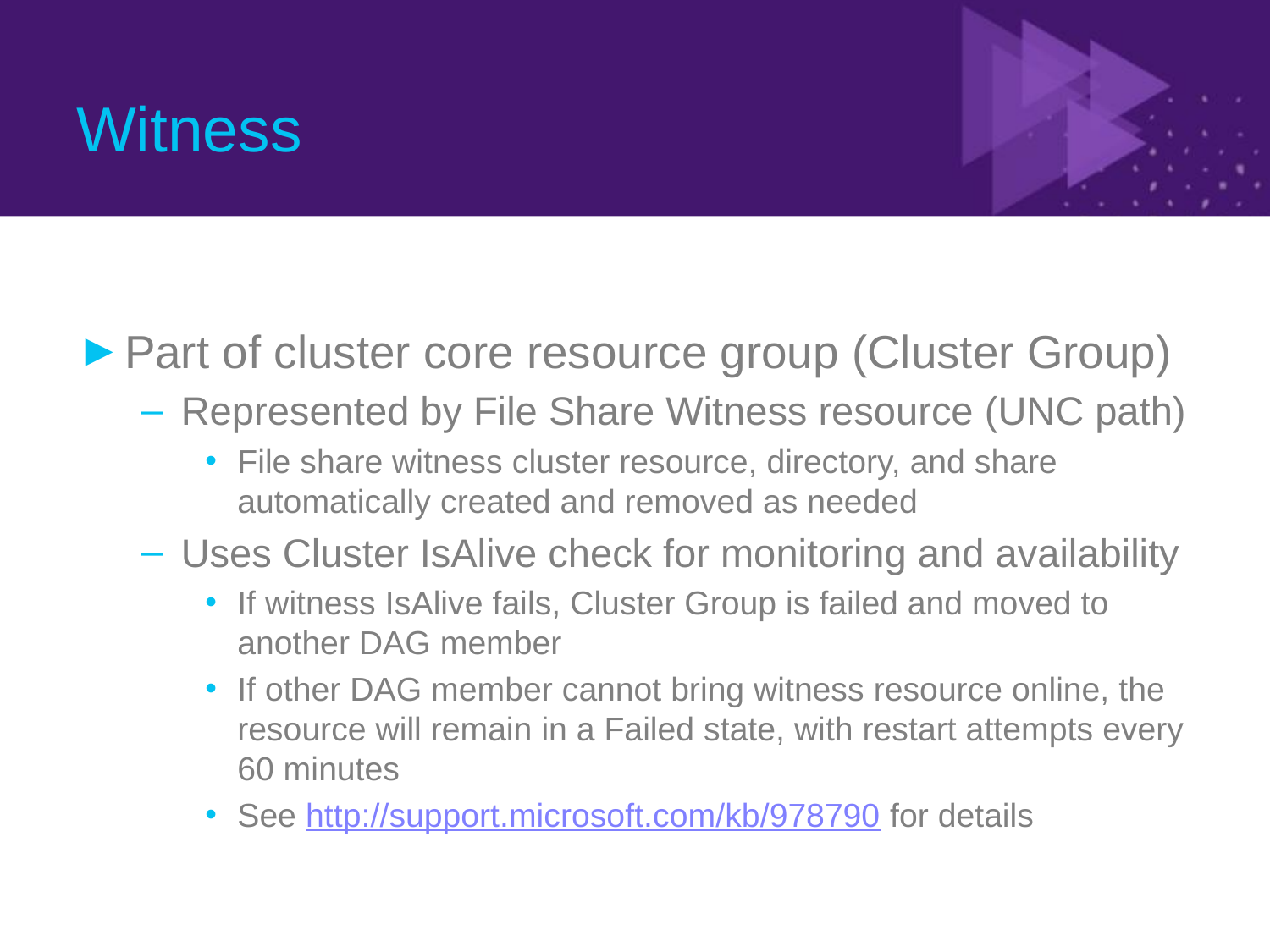

# Witness
Part of cluster core resource group (Cluster Group)
Represented by File Share Witness resource (UNC path)
File share witness cluster resource, directory, and share automatically created and removed as needed
Uses Cluster IsAlive check for monitoring and availability
If witness IsAlive fails, Cluster Group is failed and moved to another DAG member
If other DAG member cannot bring witness resource online, the resource will remain in a Failed state, with restart attempts every 60 minutes
See http://support.microsoft.com/kb/978790 for details